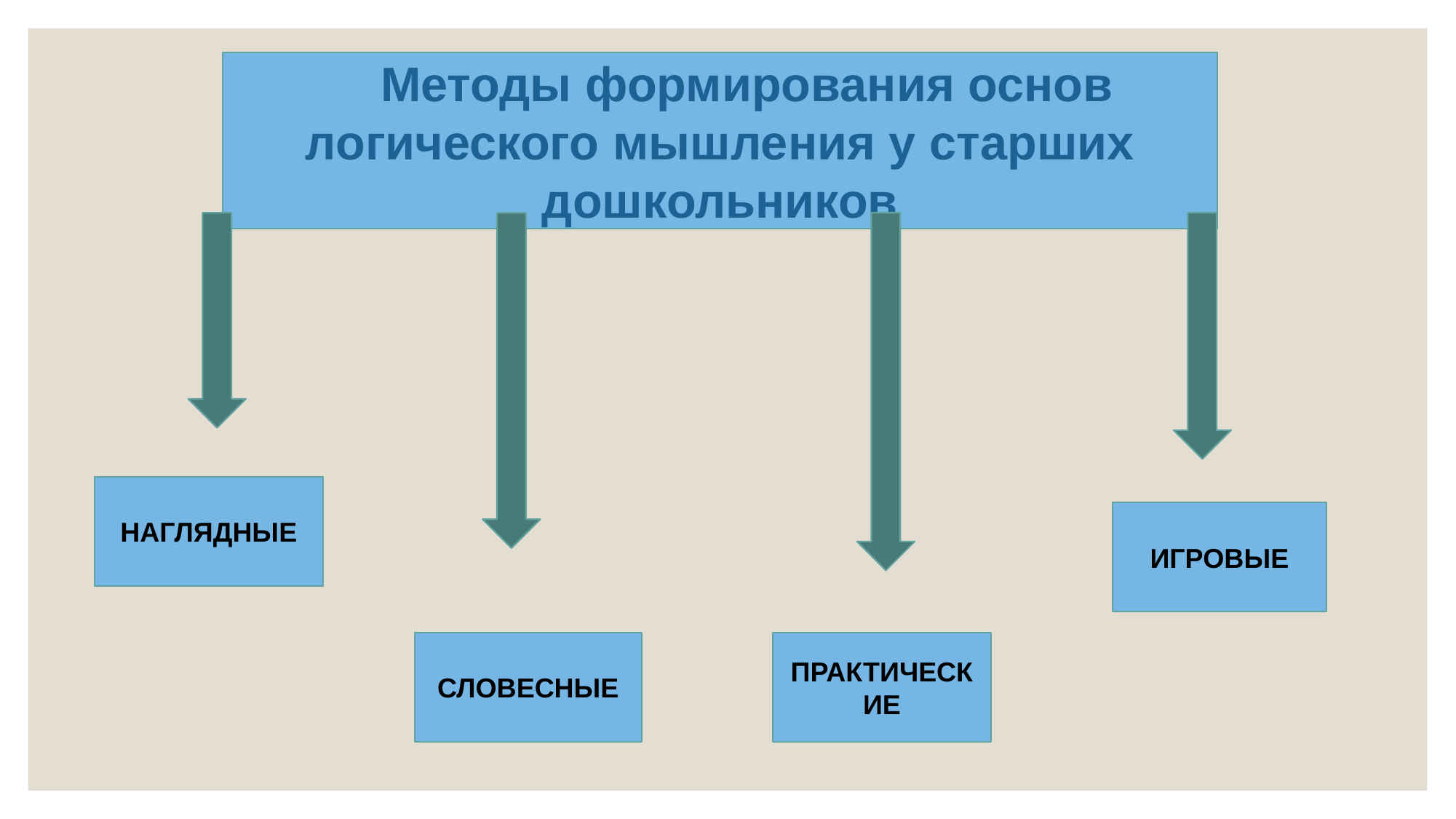

Методы формирования основ логического мышления у старших дошкольников

НАГЛЯДНЫЕ
ИГРОВЫЕ
СЛОВЕСНЫЕ
ПРАКТИЧЕСКИЕ